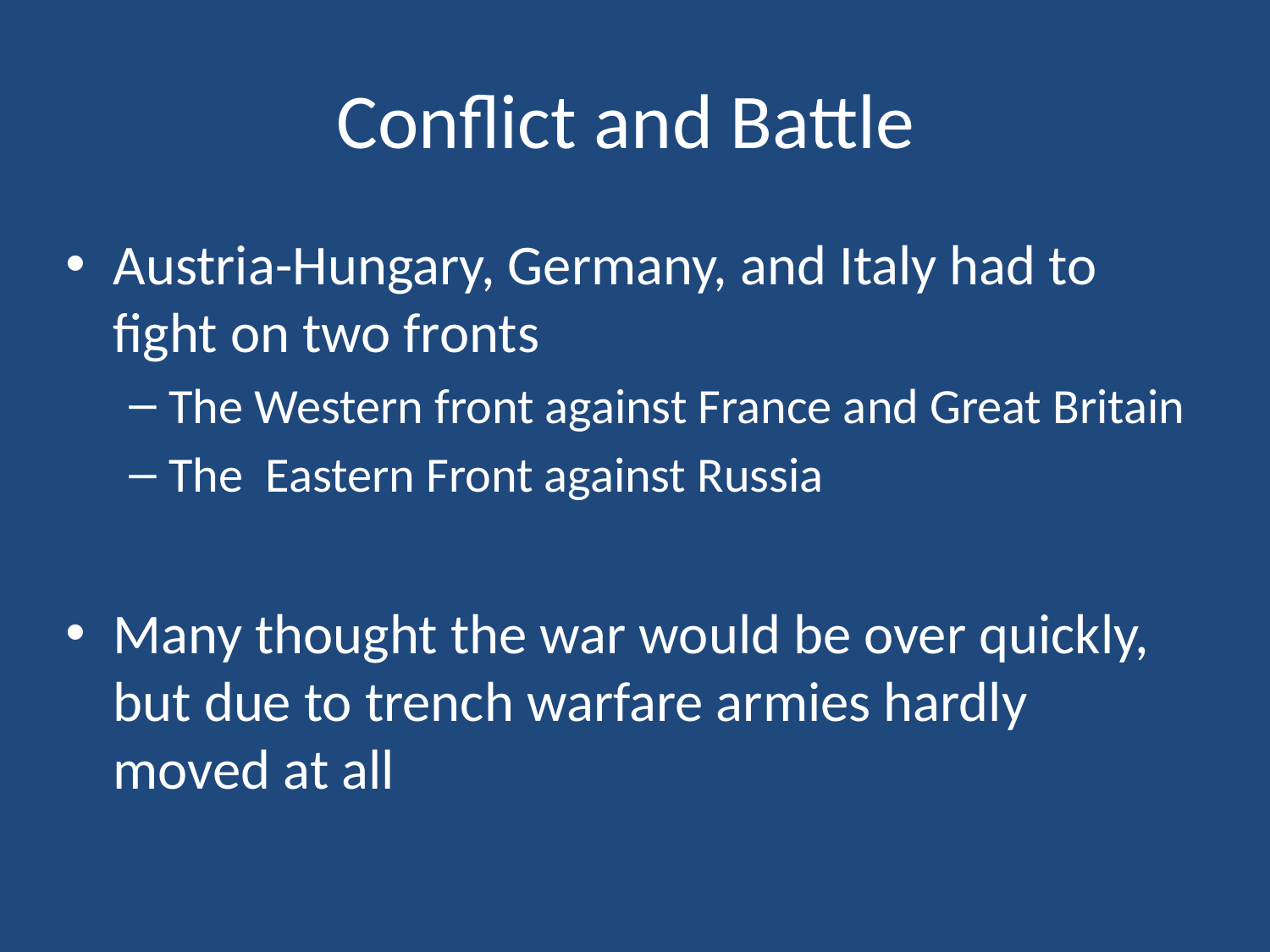

# Conflict and Battle
Austria-Hungary, Germany, and Italy had to fight on two fronts
The Western front against France and Great Britain
The  Eastern Front against Russia

Many thought the war would be over quickly, but due to trench warfare armies hardly moved at all